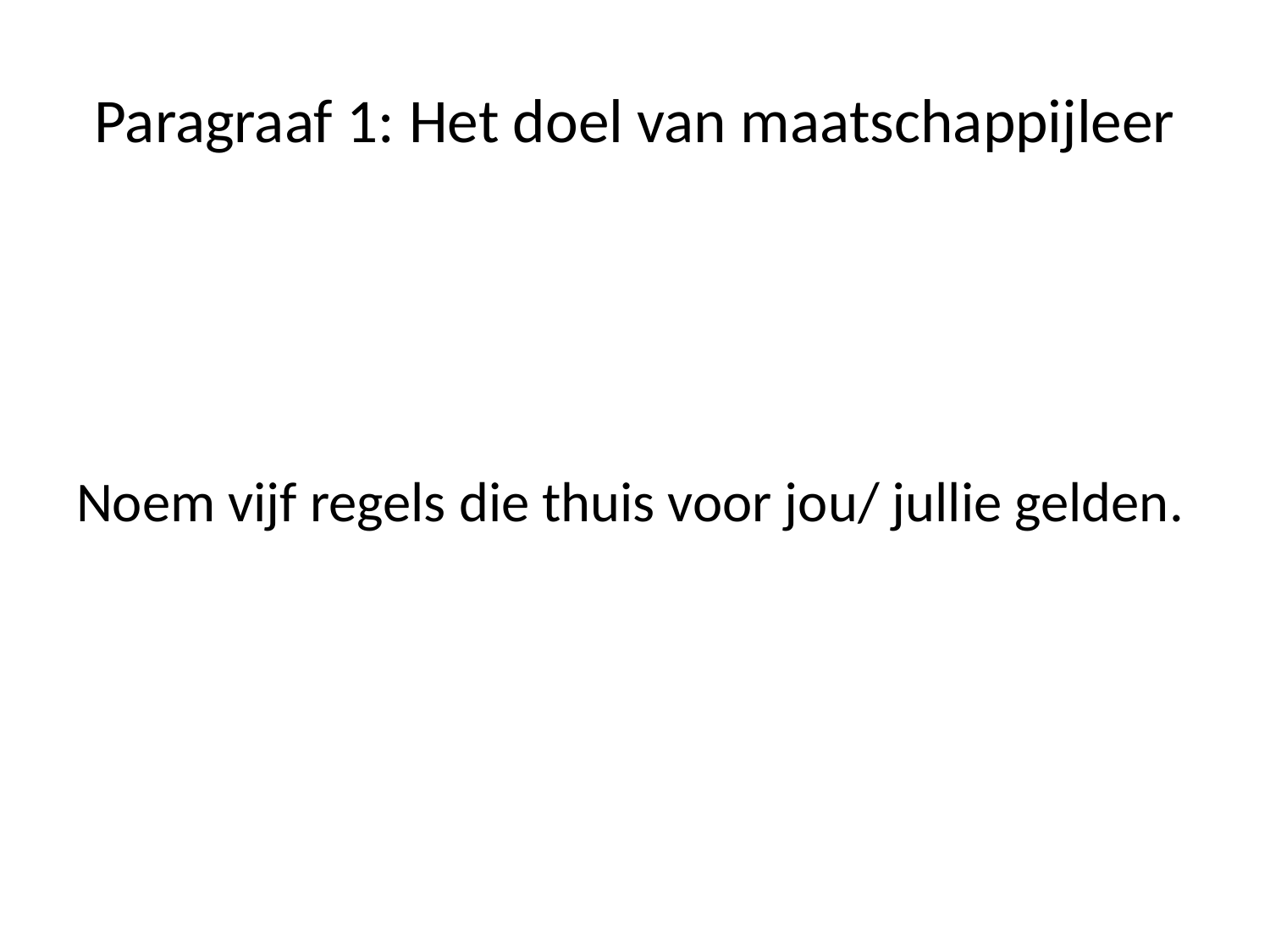

# Paragraaf 1: Het doel van maatschappijleer

Noem vijf regels die thuis voor jou/ jullie gelden.